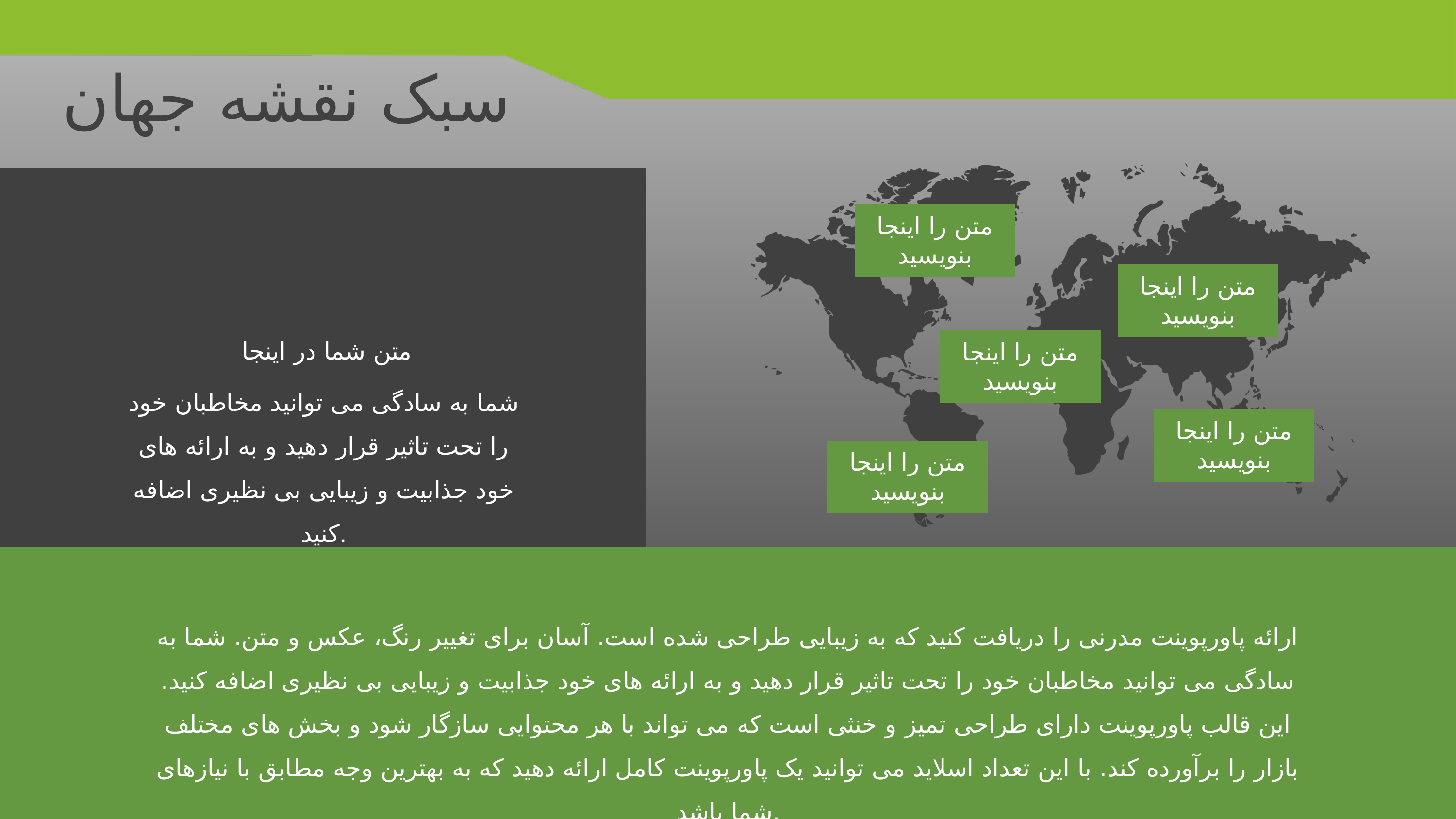

سبک نقشه جهان

Insert the title of your subtitle Here

متن را اینجا بنویسید

متن را اینجا بنویسید

متن را اینجا بنویسید
متن شما در اینجا
شما به سادگی می توانید مخاطبان خود را تحت تاثیر قرار دهید و به ارائه های خود جذابیت و زیبایی بی نظیری اضافه کنید.

متن را اینجا بنویسید

متن را اینجا بنویسید

ارائه پاورپوینت مدرنی را دریافت کنید که به زیبایی طراحی شده است. آسان برای تغییر رنگ، عکس و متن. شما به سادگی می توانید مخاطبان خود را تحت تاثیر قرار دهید و به ارائه های خود جذابیت و زیبایی بی نظیری اضافه کنید. این قالب پاورپوینت دارای طراحی تمیز و خنثی است که می تواند با هر محتوایی سازگار شود و بخش های مختلف بازار را برآورده کند. با این تعداد اسلاید می توانید یک پاورپوینت کامل ارائه دهید که به بهترین وجه مطابق با نیازهای شما باشد.